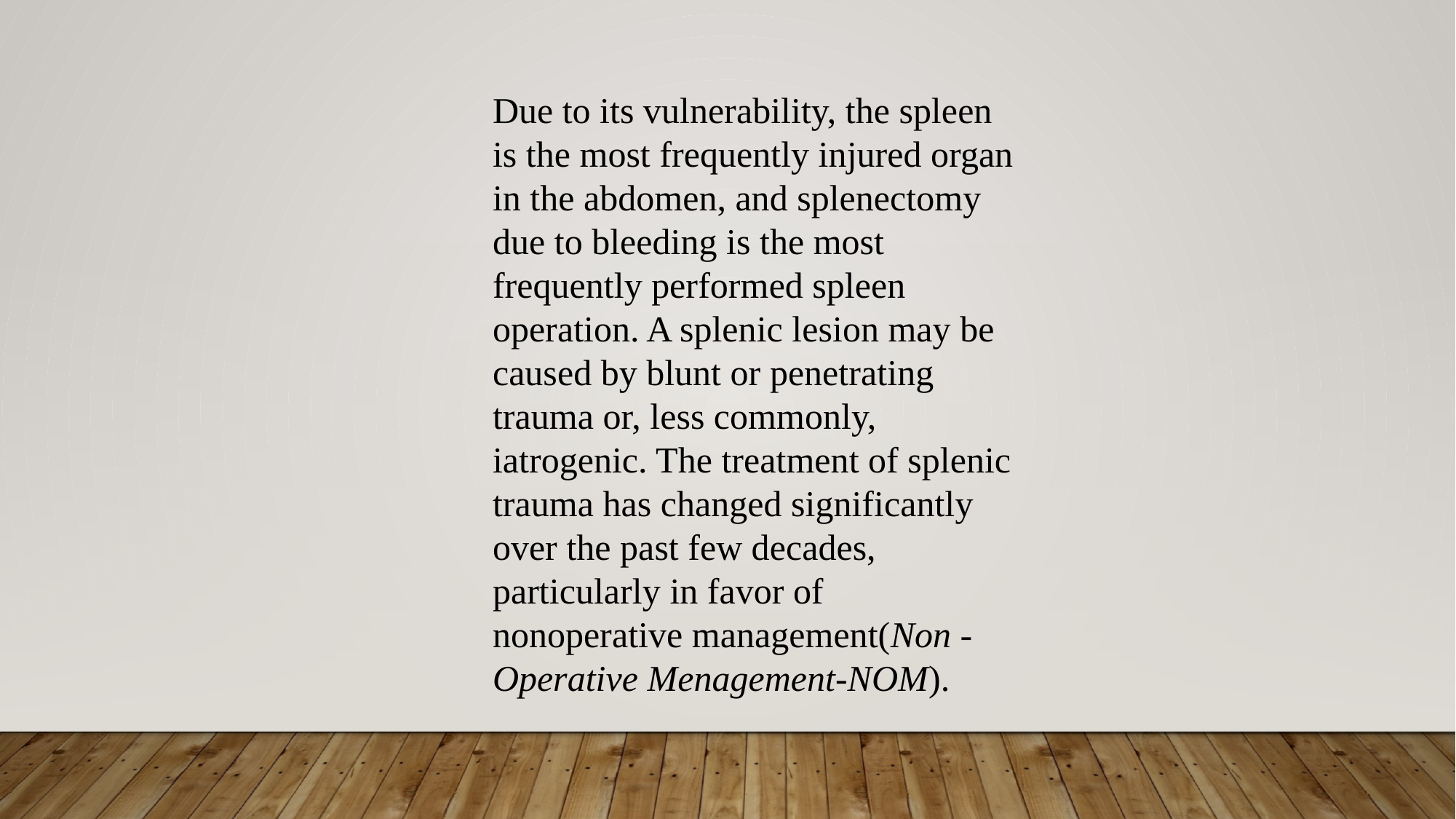

Due to its vulnerability, the spleen is the most frequently injured organ in the abdomen, and splenectomy due to bleeding is the most frequently performed spleen operation. A splenic lesion may be caused by blunt or penetrating trauma or, less commonly, iatrogenic. The treatment of splenic trauma has changed significantly over the past few decades, particularly in favor of nonoperative management(Non -Operative Menagement-NOM).